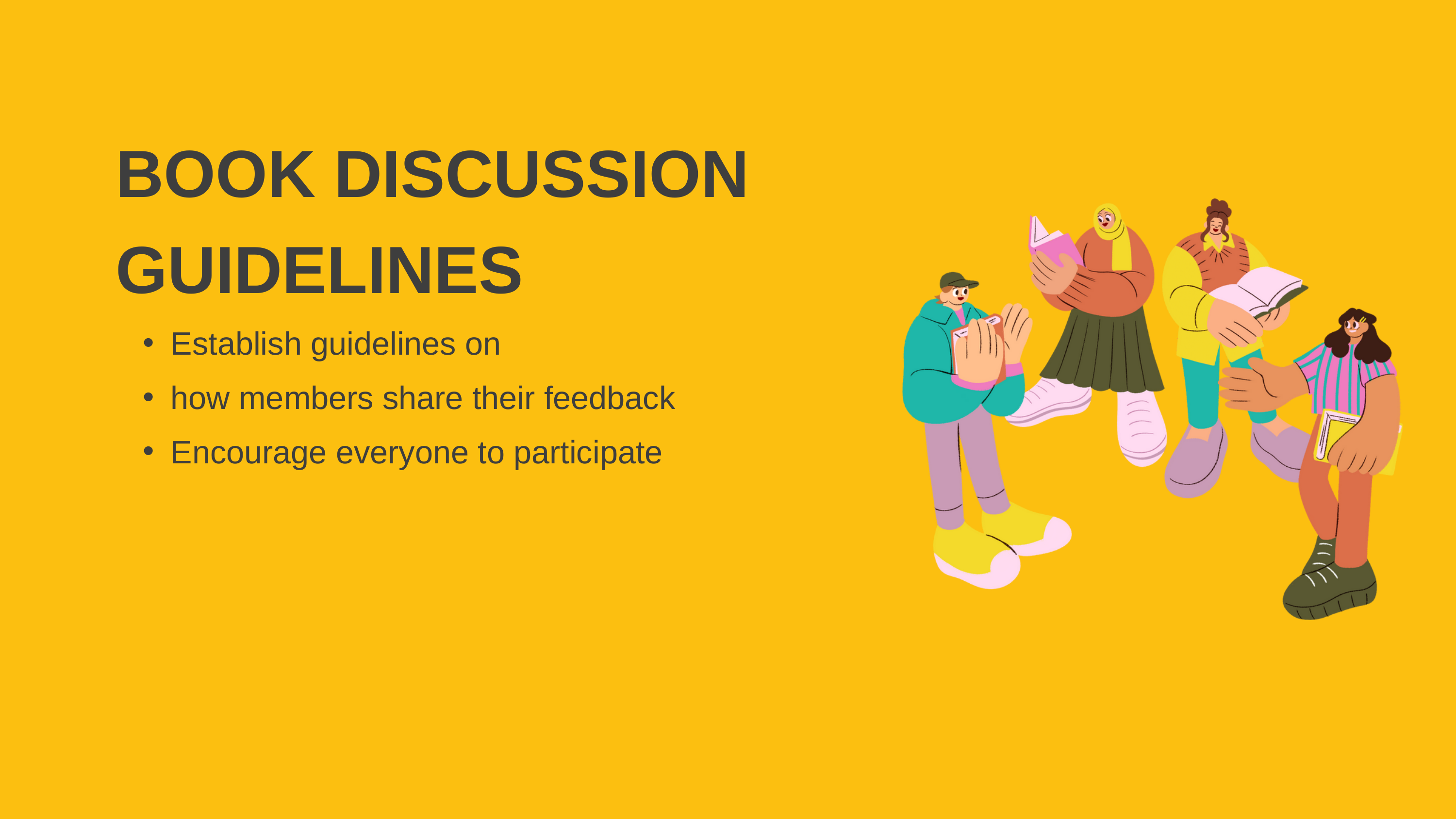

BOOK DISCUSSION GUIDELINES

Establish guidelines on
how members share their feedback
Encourage everyone to participate